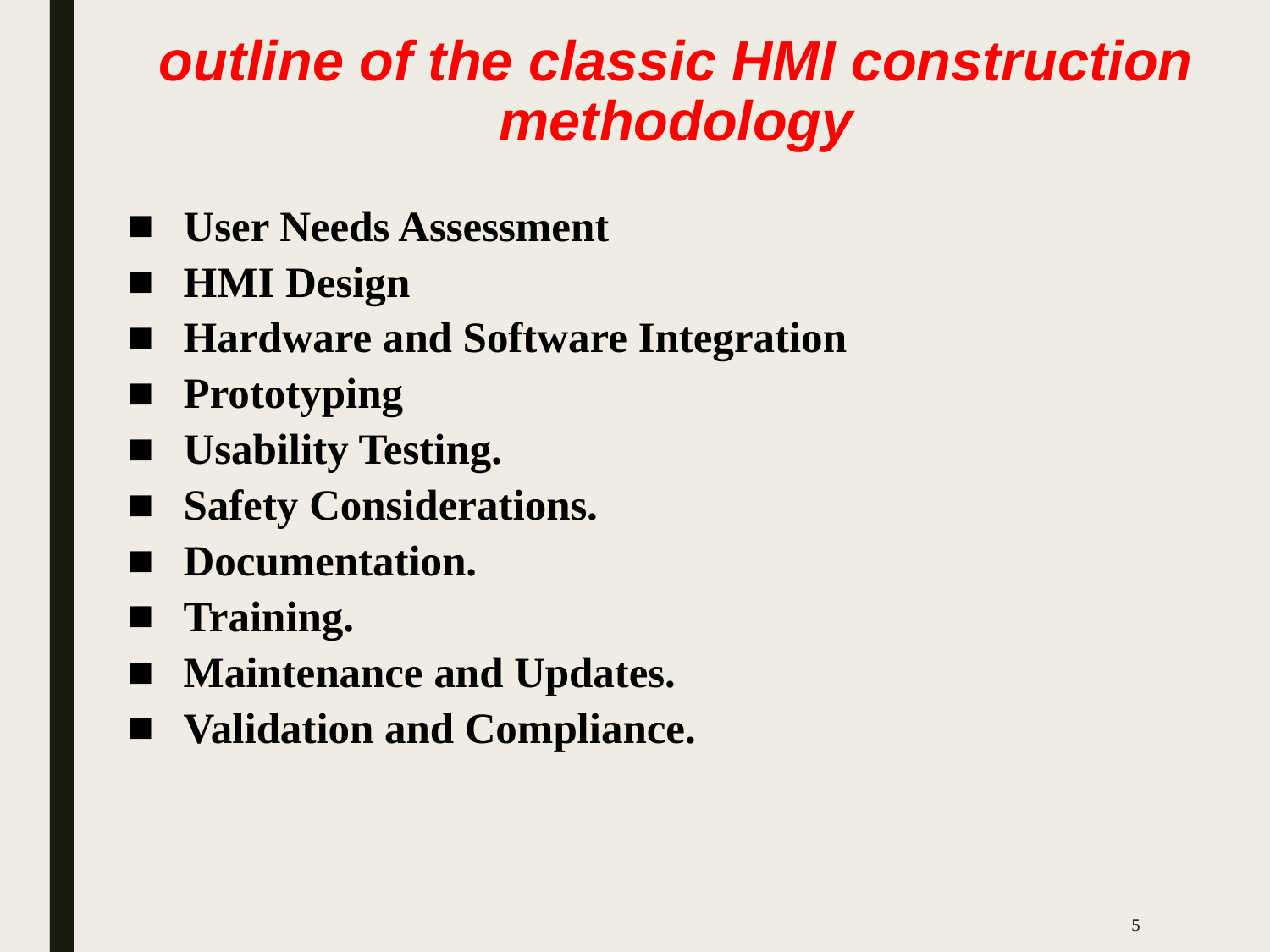

# outline of the classic HMI construction methodology
User Needs Assessment
HMI Design
Hardware and Software Integration
Prototyping
Usability Testing.
Safety Considerations.
Documentation.
Training.
Maintenance and Updates.
Validation and Compliance.

5